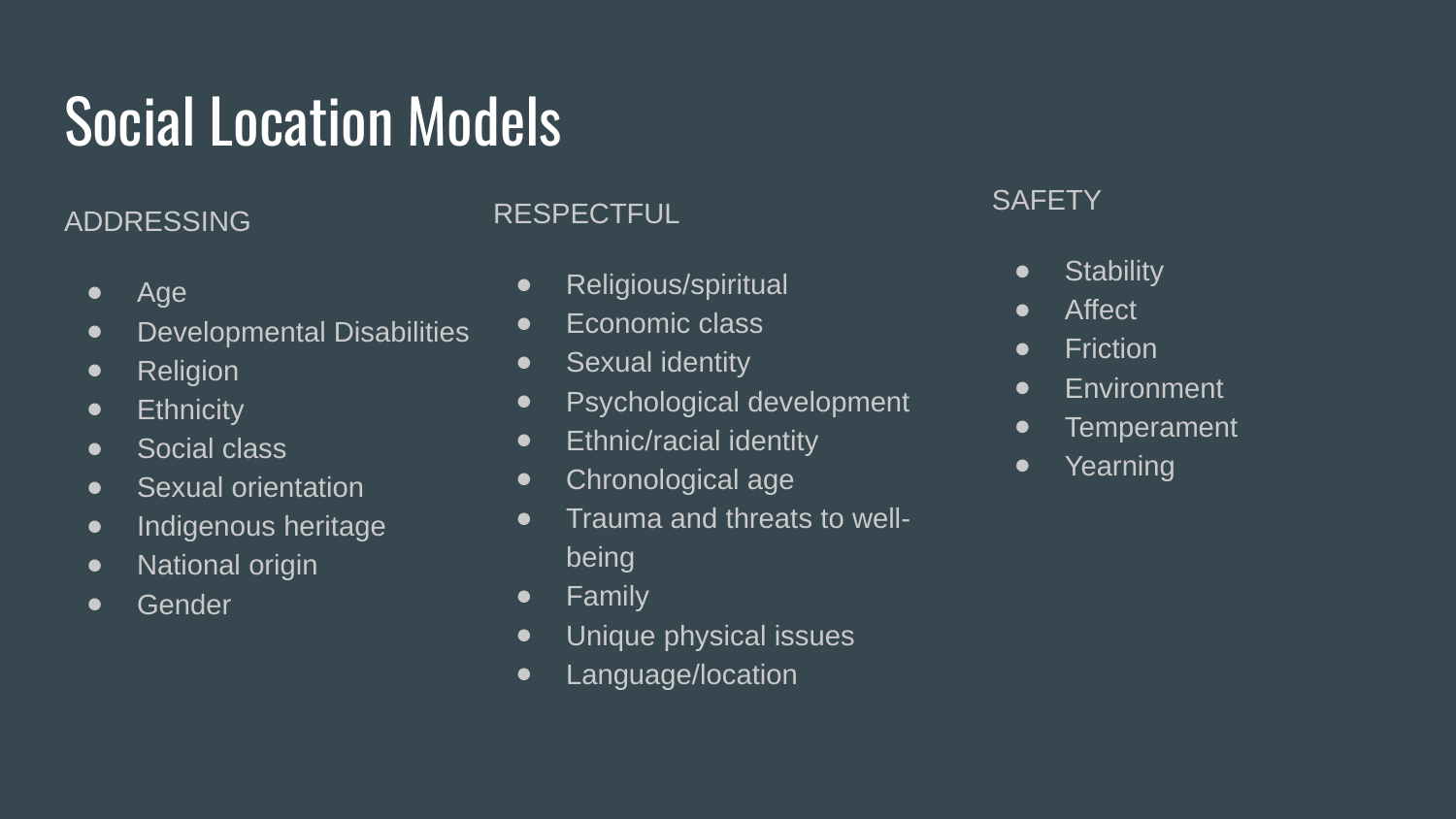

# Social Location Models
SAFETY
Stability
Affect
Friction
Environment
Temperament
Yearning
RESPECTFUL
Religious/spiritual
Economic class
Sexual identity
Psychological development
Ethnic/racial identity
Chronological age
Trauma and threats to well-being
Family
Unique physical issues
Language/location
ADDRESSING
Age
Developmental Disabilities
Religion
Ethnicity
Social class
Sexual orientation
Indigenous heritage
National origin
Gender